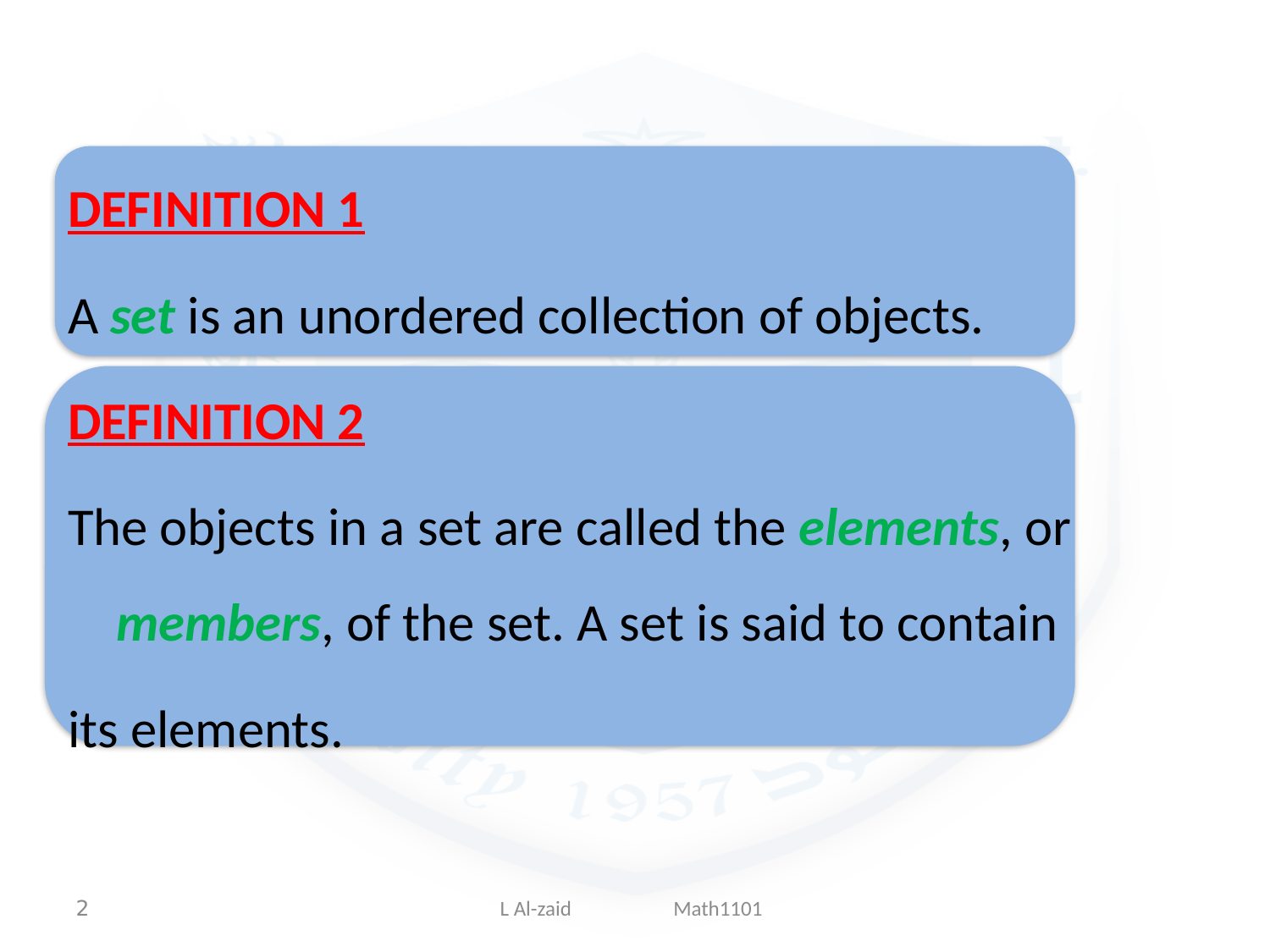

DEFINITION 1
A set is an unordered collection of objects.
DEFINITION 2
The objects in a set are called the elements, or members, of the set. A set is said to contain
its elements.

2
 L Al-zaid                     Math1101